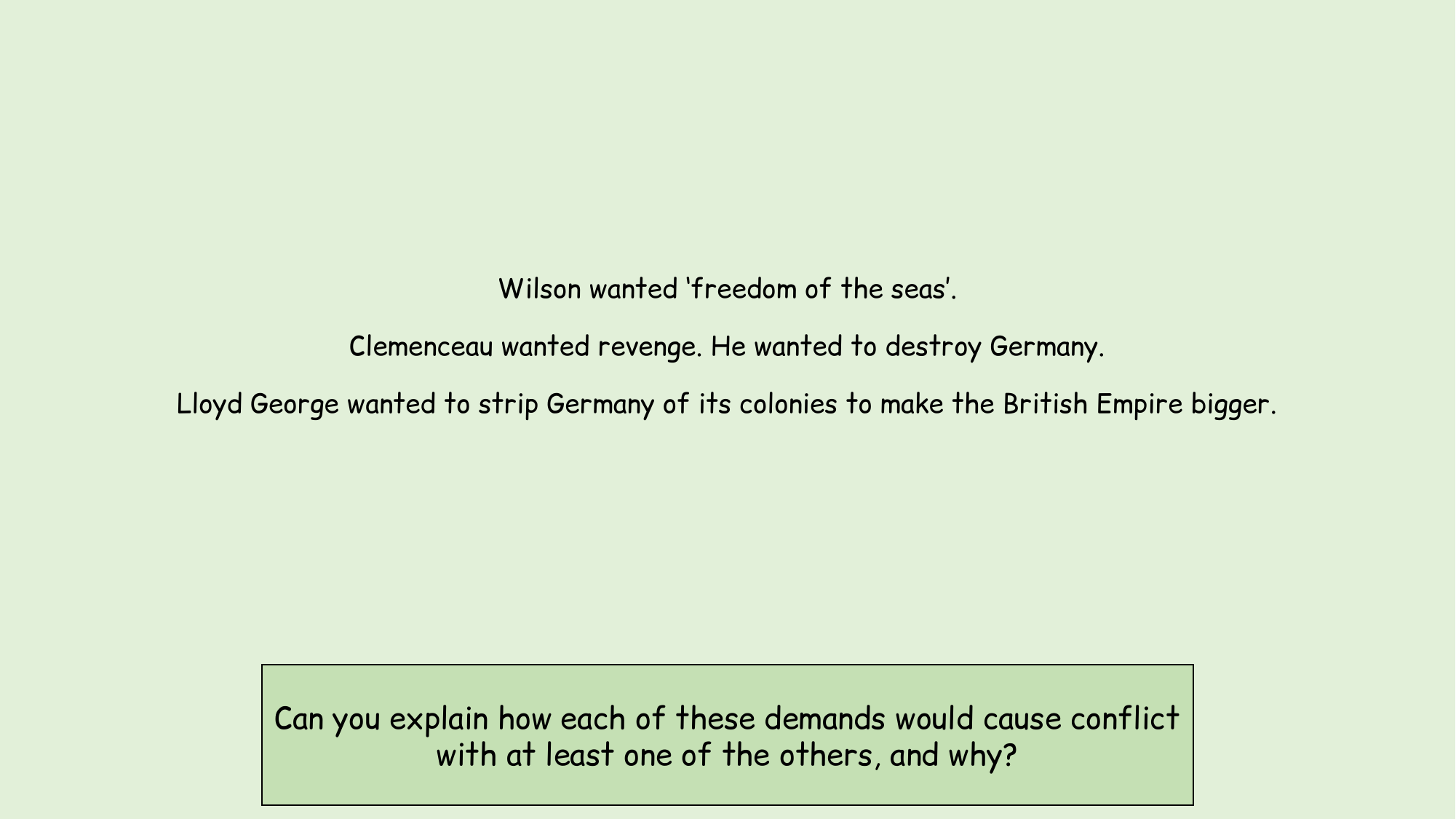

# Wilson wanted ‘freedom of the seas’. Clemenceau wanted revenge. He wanted to destroy Germany. Lloyd George wanted to strip Germany of its colonies to make the British Empire bigger.
Can you explain how each of these demands would cause conflict with at least one of the others, and why?